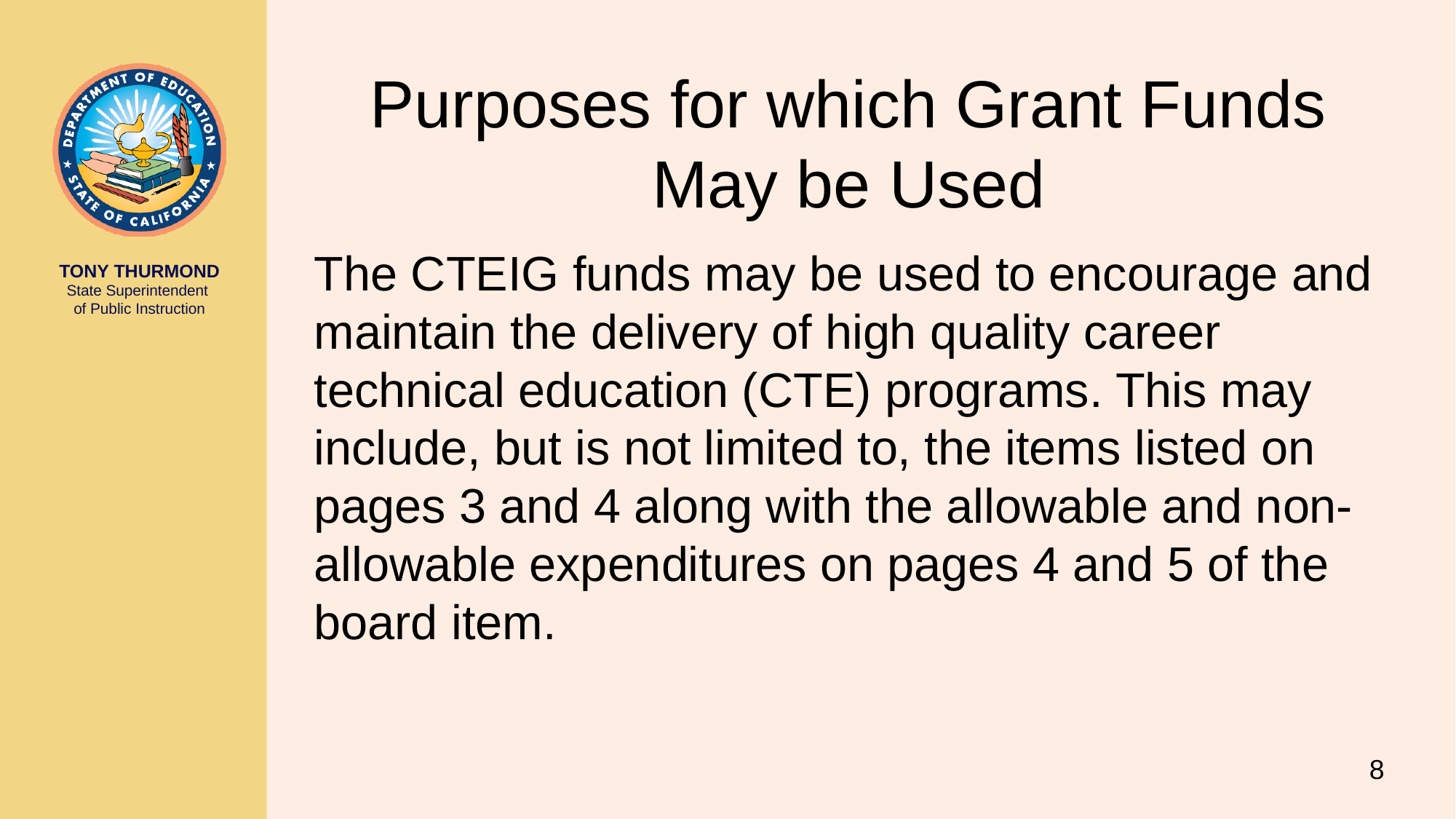

# Purposes for which Grant Funds May be Used
The CTEIG funds may be used to encourage and maintain the delivery of high quality career technical education (CTE) programs. This may include, but is not limited to, the items listed on pages 3 and 4 along with the allowable and non-allowable expenditures on pages 4 and 5 of the board item.
8